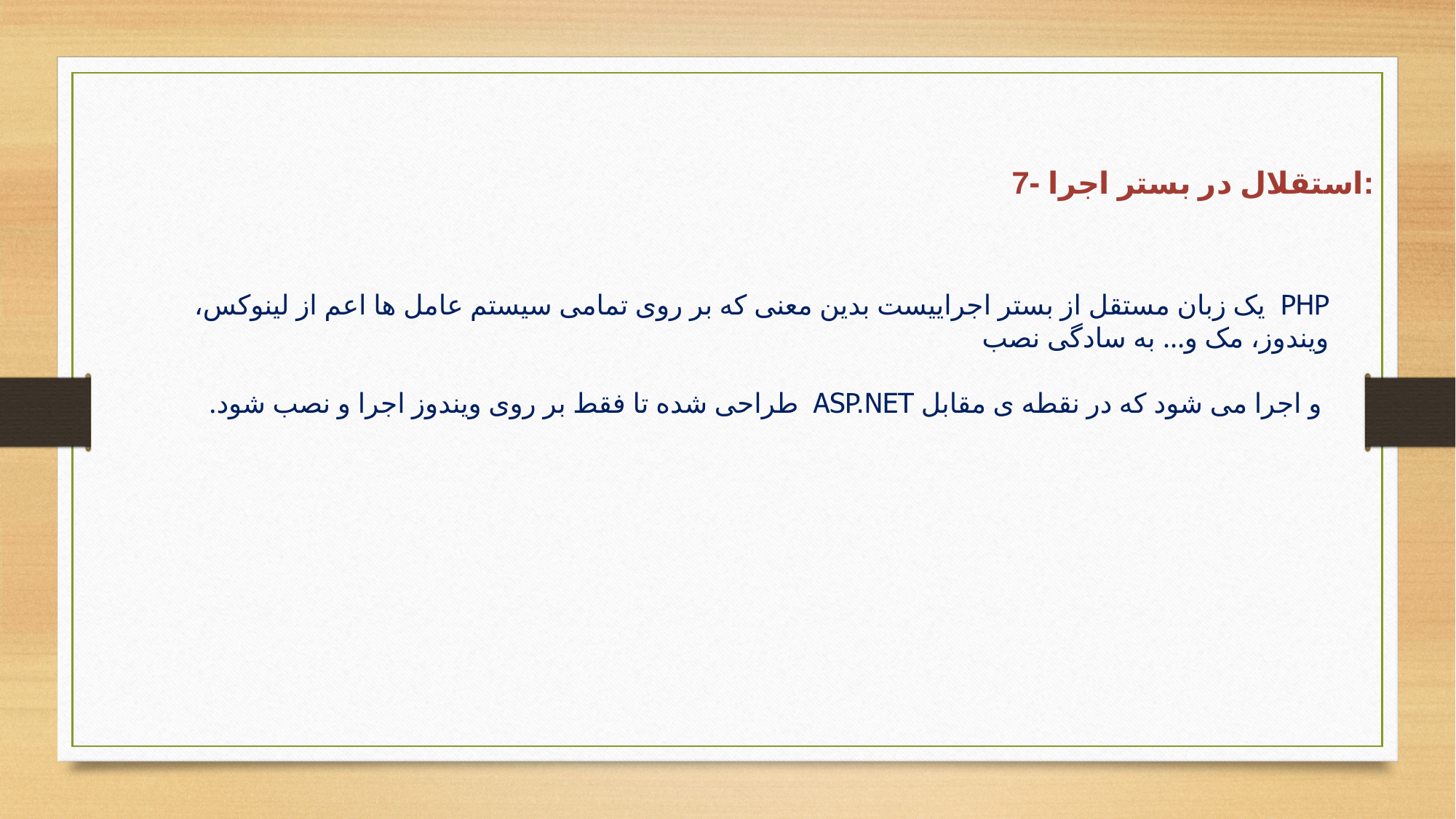

7- استقلال در بستر اجرا:
PHP  یک زبان مستقل از بستر اجراییست بدین معنی که بر روی تمامی سیستم عامل ها اعم از لینوکس، ویندوز، مک و… به سادگی نصب

 و اجرا می شود که در نقطه ی مقابل ASP.NET  طراحی شده تا فقط بر روی ویندوز اجرا و نصب شود.